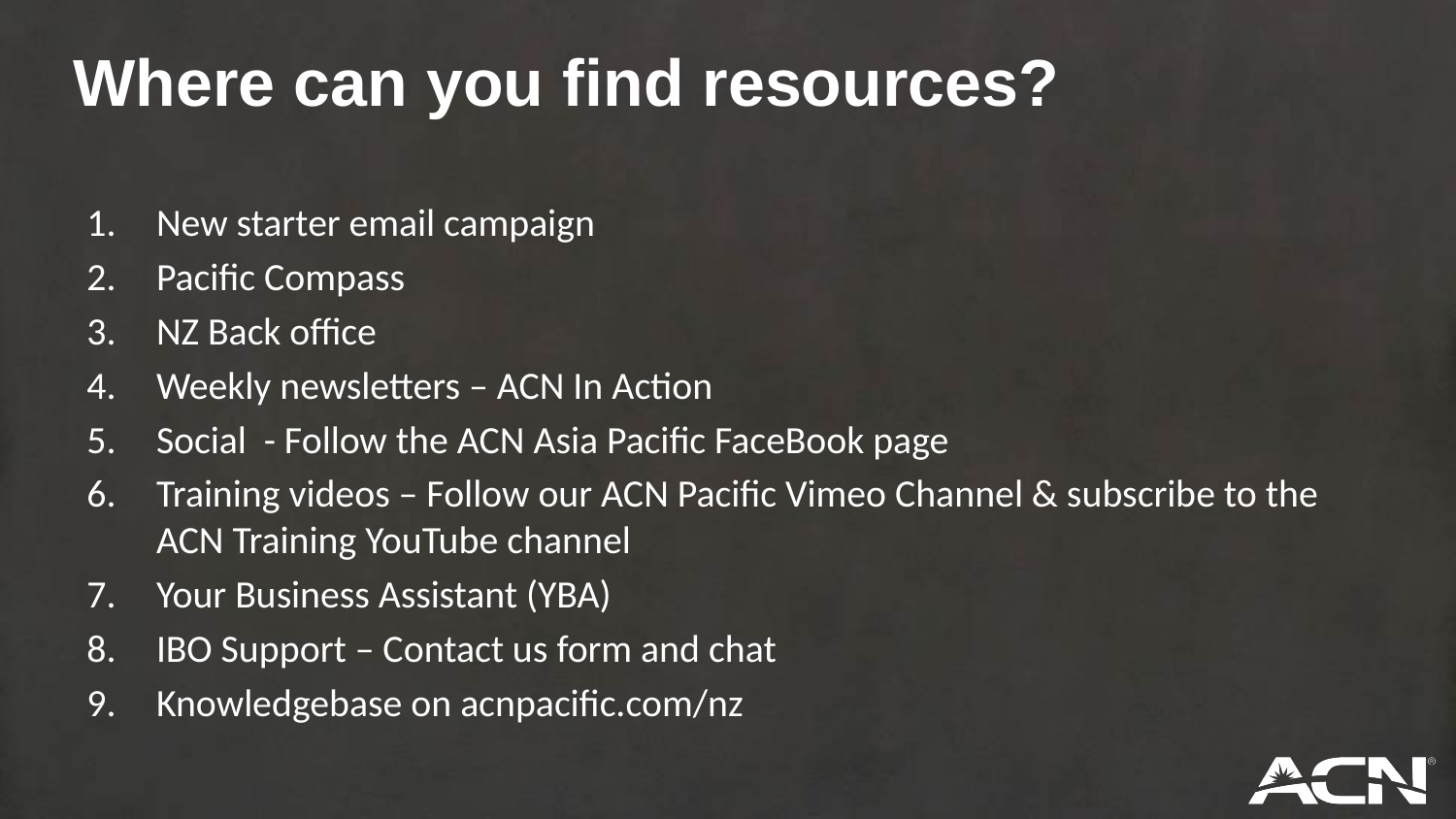

# Where can you find resources?
New starter email campaign
Pacific Compass
NZ Back office
Weekly newsletters – ACN In Action
Social  - Follow the ACN Asia Pacific FaceBook page
Training videos – Follow our ACN Pacific Vimeo Channel & subscribe to the ACN Training YouTube channel
Your Business Assistant (YBA)
IBO Support – Contact us form and chat
Knowledgebase on acnpacific.com/nz